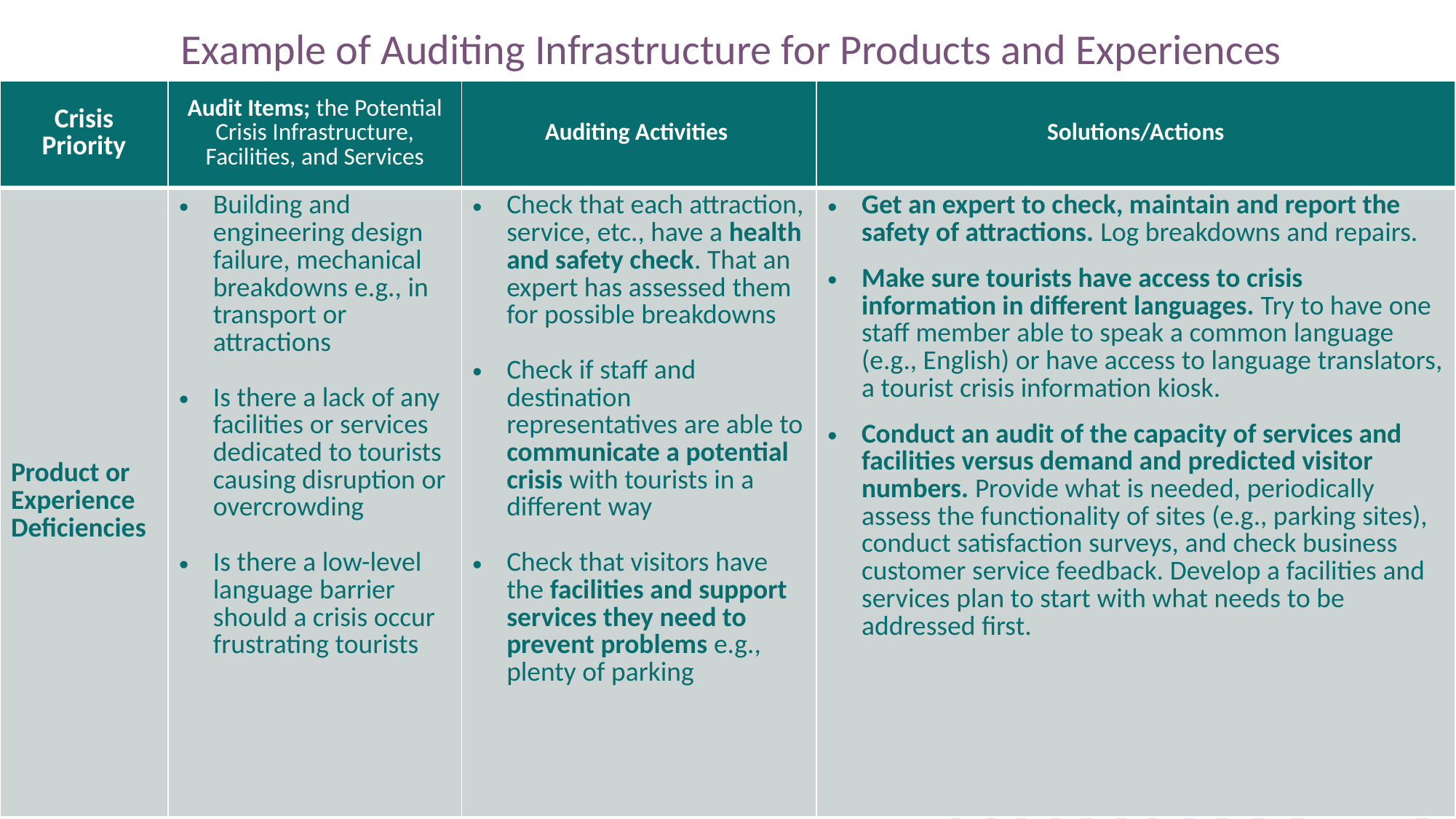

Example of Auditing Infrastructure for Products and Experiences
| Crisis Priority | Audit Items; the Potential Crisis Infrastructure, Facilities, and Services | Auditing Activities | Solutions/Actions |
| --- | --- | --- | --- |
| Product or Experience Deficiencies | Building and engineering design failure, mechanical breakdowns e.g., in transport or attractions Is there a lack of any facilities or services dedicated to tourists causing disruption or overcrowding Is there a low-level language barrier should a crisis occur frustrating tourists | Check that each attraction, service, etc., have a health and safety check. That an expert has assessed them for possible breakdowns Check if staff and destination representatives are able to communicate a potential crisis with tourists in a different way Check that visitors have the facilities and support services they need to prevent problems e.g., plenty of parking | Get an expert to check, maintain and report the safety of attractions. Log breakdowns and repairs. Make sure tourists have access to crisis information in different languages. Try to have one staff member able to speak a common language (e.g., English) or have access to language translators, a tourist crisis information kiosk. Conduct an audit of the capacity of services and facilities versus demand and predicted visitor numbers. Provide what is needed, periodically assess the functionality of sites (e.g., parking sites), conduct satisfaction surveys, and check business customer service feedback. Develop a facilities and services plan to start with what needs to be addressed first. |